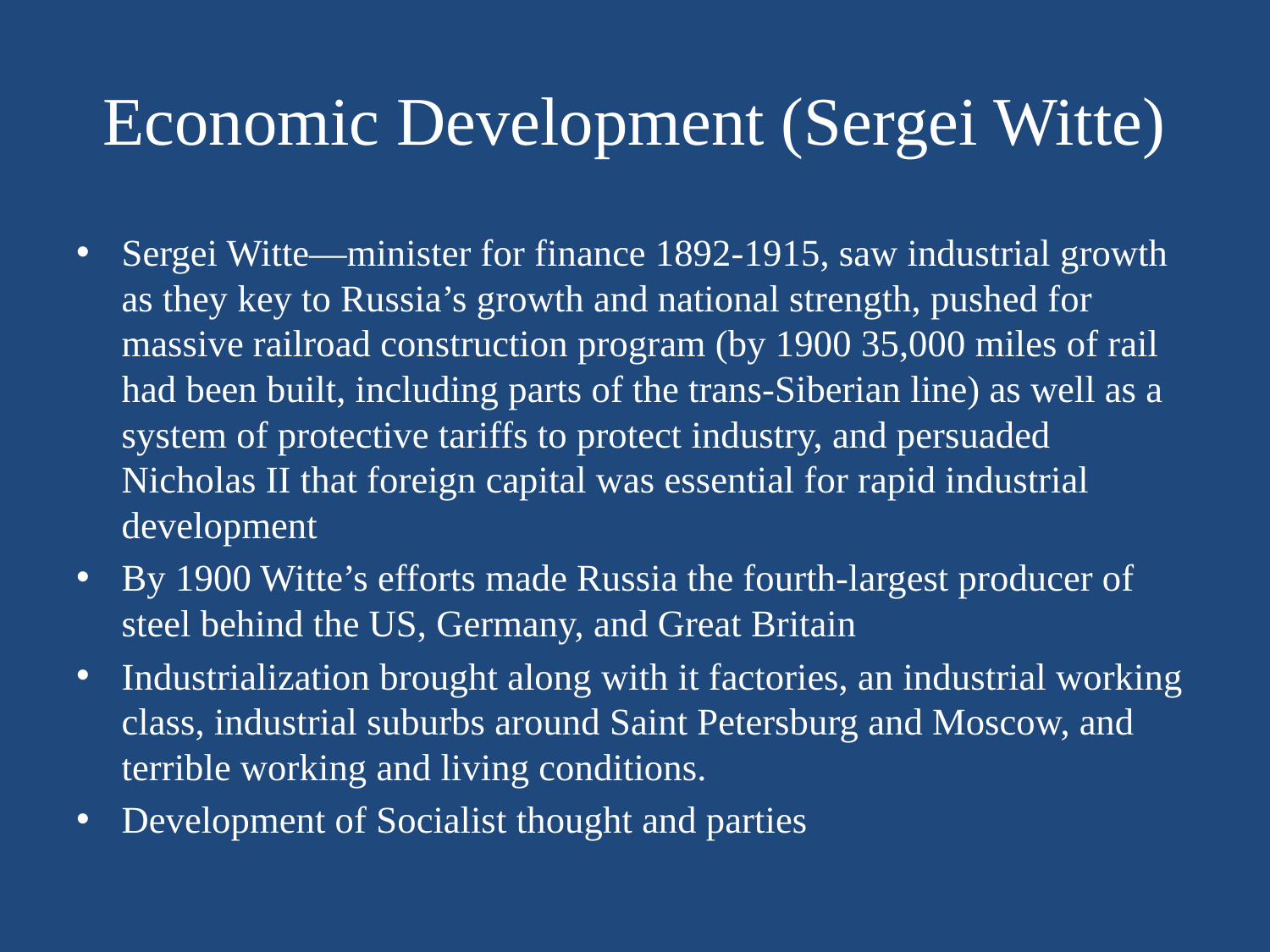

# Economic Development (Sergei Witte)
Sergei Witte—minister for finance 1892-1915, saw industrial growth as they key to Russia’s growth and national strength, pushed for massive railroad construction program (by 1900 35,000 miles of rail had been built, including parts of the trans-Siberian line) as well as a system of protective tariffs to protect industry, and persuaded Nicholas II that foreign capital was essential for rapid industrial development
By 1900 Witte’s efforts made Russia the fourth-largest producer of steel behind the US, Germany, and Great Britain
Industrialization brought along with it factories, an industrial working class, industrial suburbs around Saint Petersburg and Moscow, and terrible working and living conditions.
Development of Socialist thought and parties